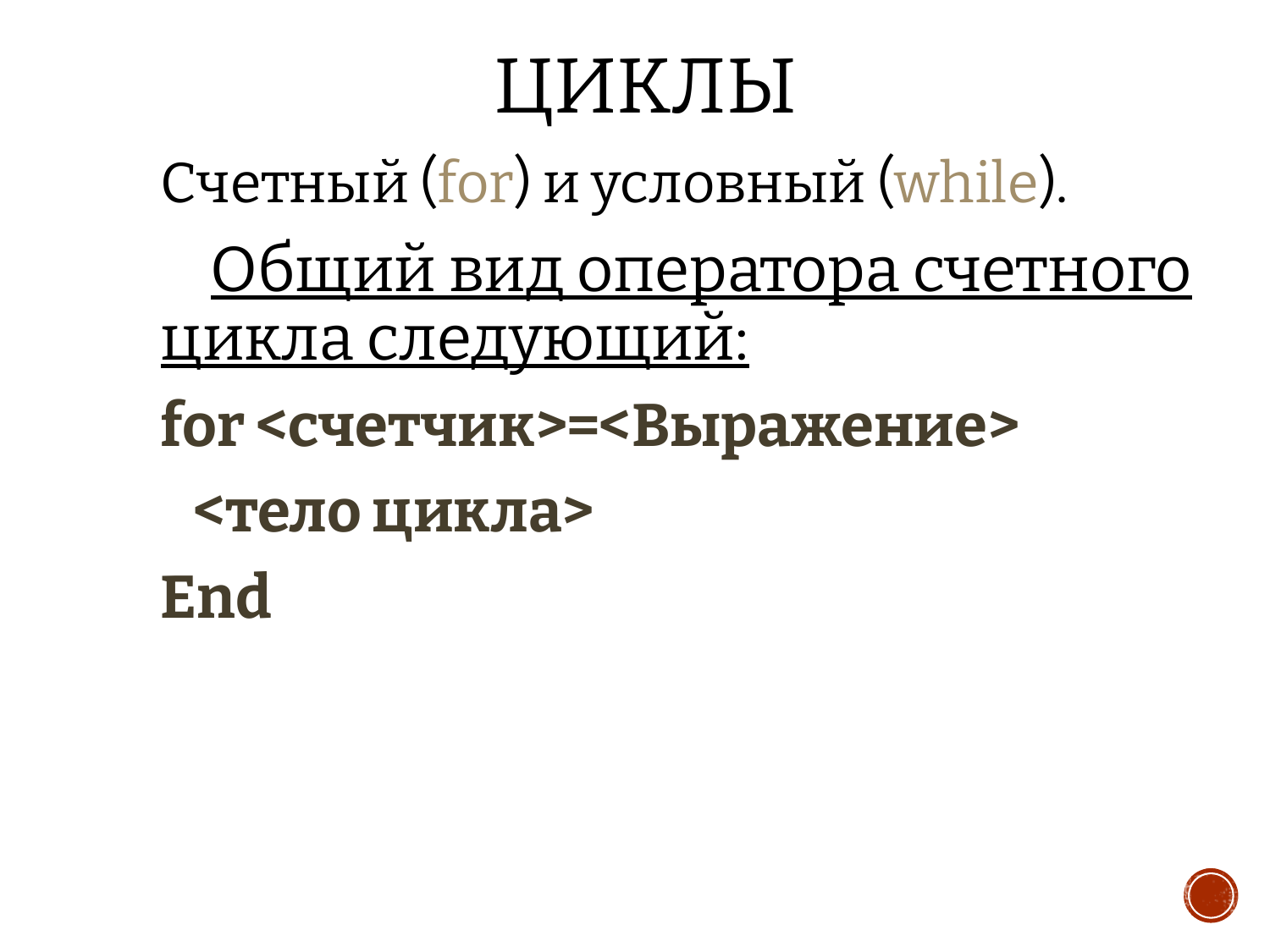

# Циклы
Счетный (for) и условный (while).
Общий вид оператора счетного цикла следующий:
for <счетчик>=<Выражение>
   <тело цикла>
End